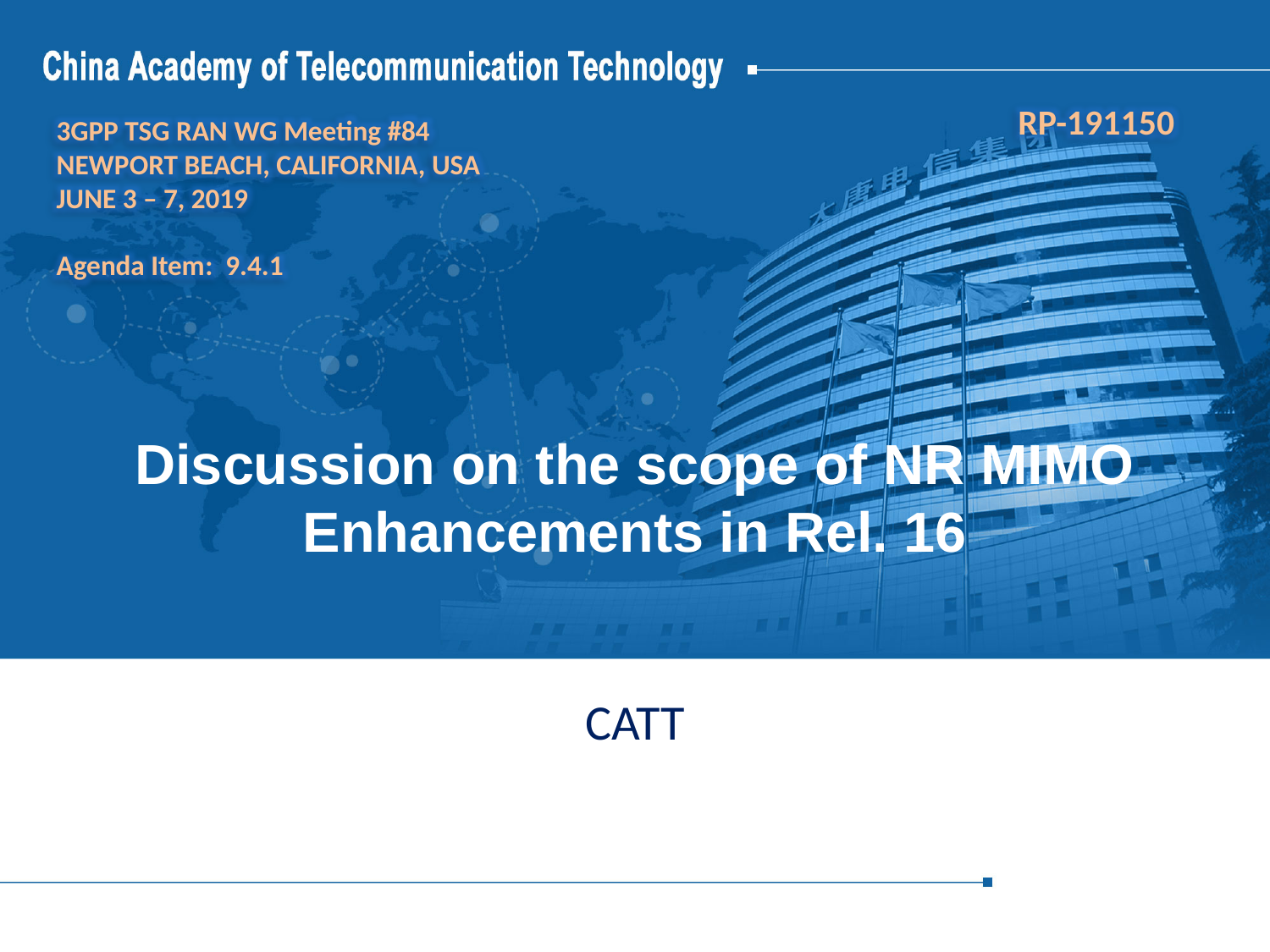

RP-191150
3GPP TSG RAN WG Meeting #84
Newport Beach, California, USA
June 3 – 7, 2019

Agenda Item:  9.4.1
# Discussion on the scope of NR MIMO Enhancements in Rel. 16
CATT